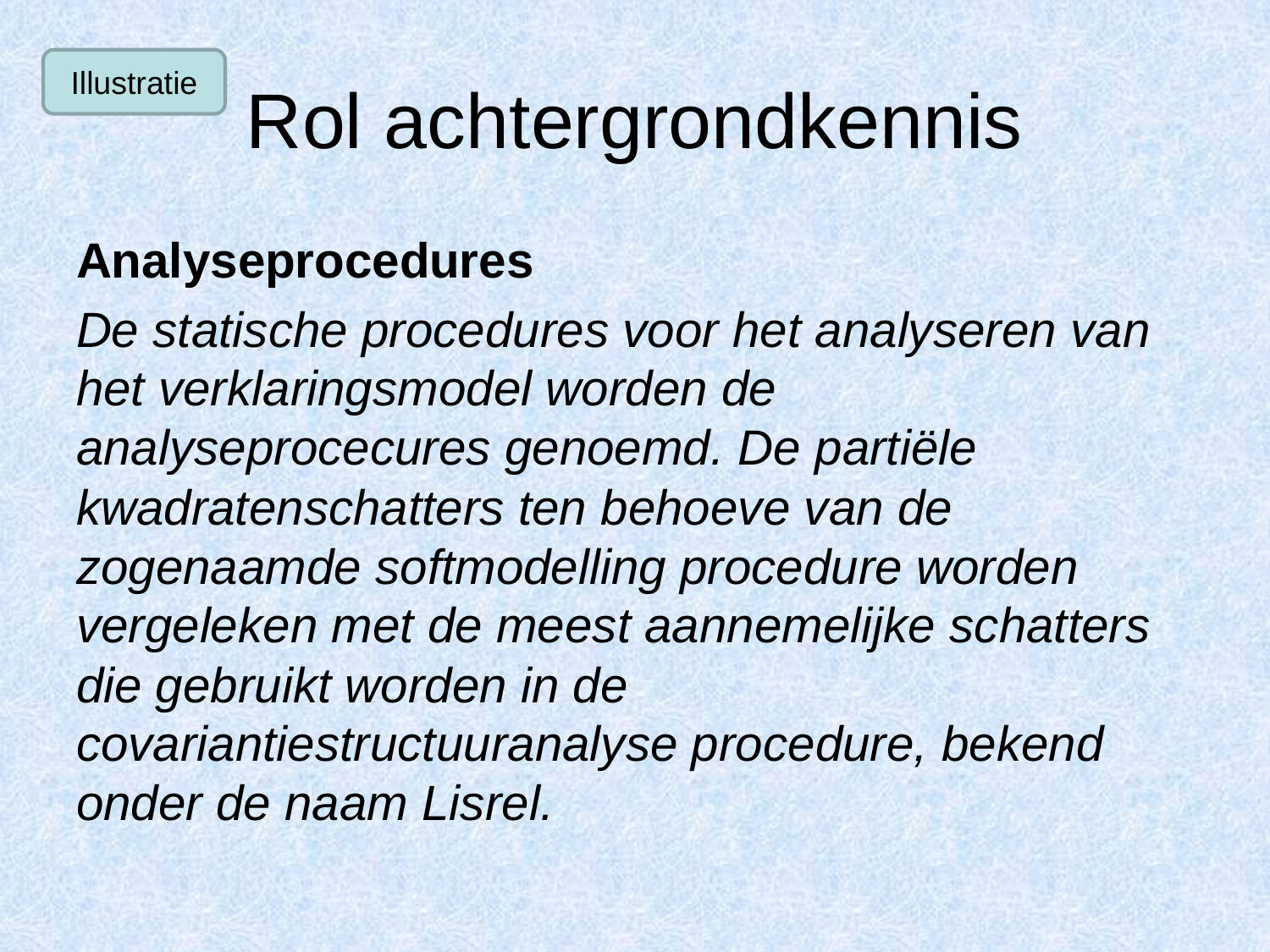

# Rol achtergrondkennis
Illustratie
Analyseprocedures
De statische procedures voor het analyseren van het verklaringsmodel worden de analyseprocecures genoemd. De partiële kwadratenschatters ten behoeve van de zogenaamde softmodelling procedure worden vergeleken met de meest aannemelijke schatters die gebruikt worden in de covariantiestructuuranalyse procedure, bekend onder de naam Lisrel.